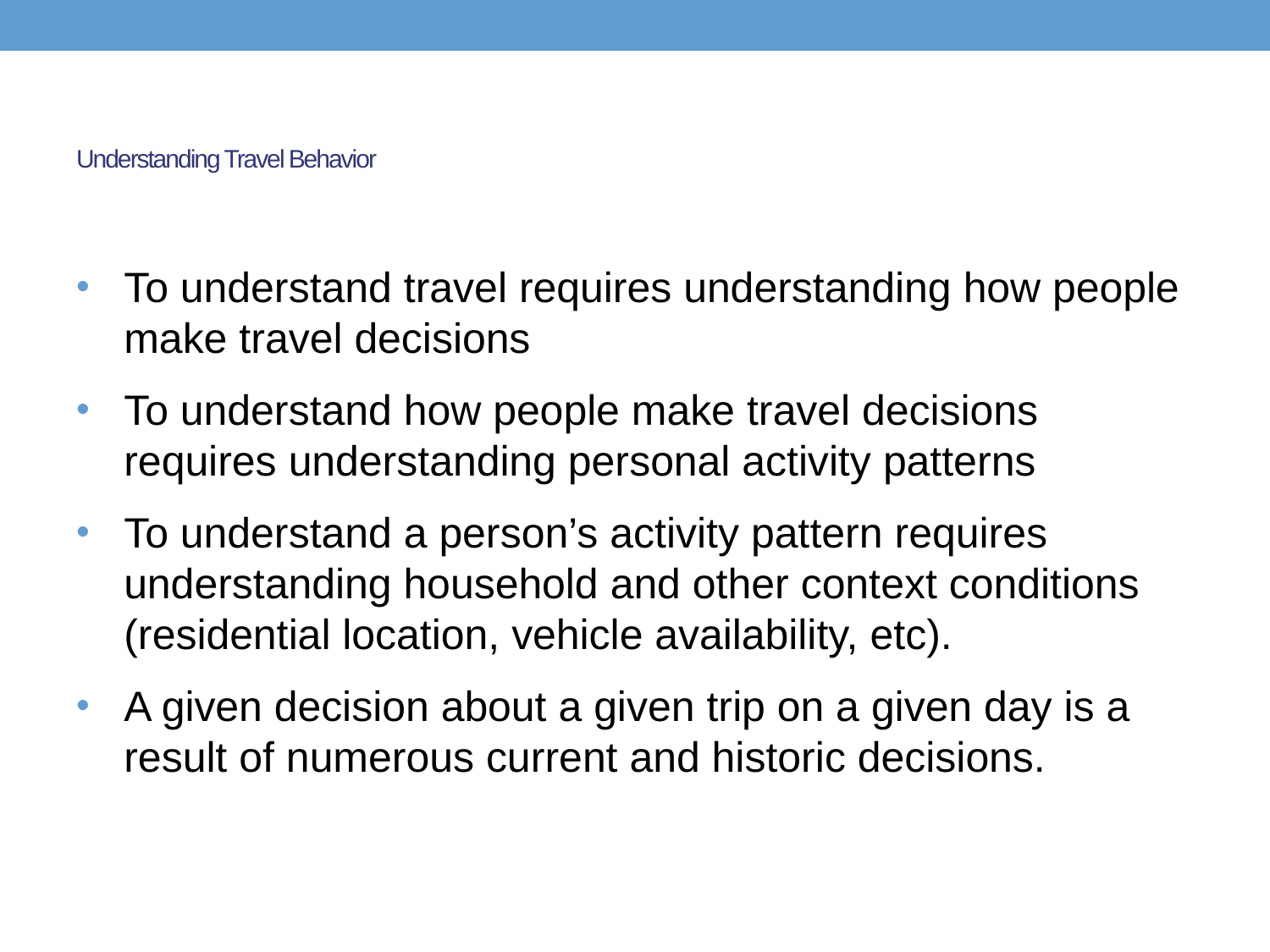

# Understanding Travel Behavior
To understand travel requires understanding how people make travel decisions
To understand how people make travel decisions requires understanding personal activity patterns
To understand a person’s activity pattern requires understanding household and other context conditions (residential location, vehicle availability, etc).
A given decision about a given trip on a given day is a result of numerous current and historic decisions.